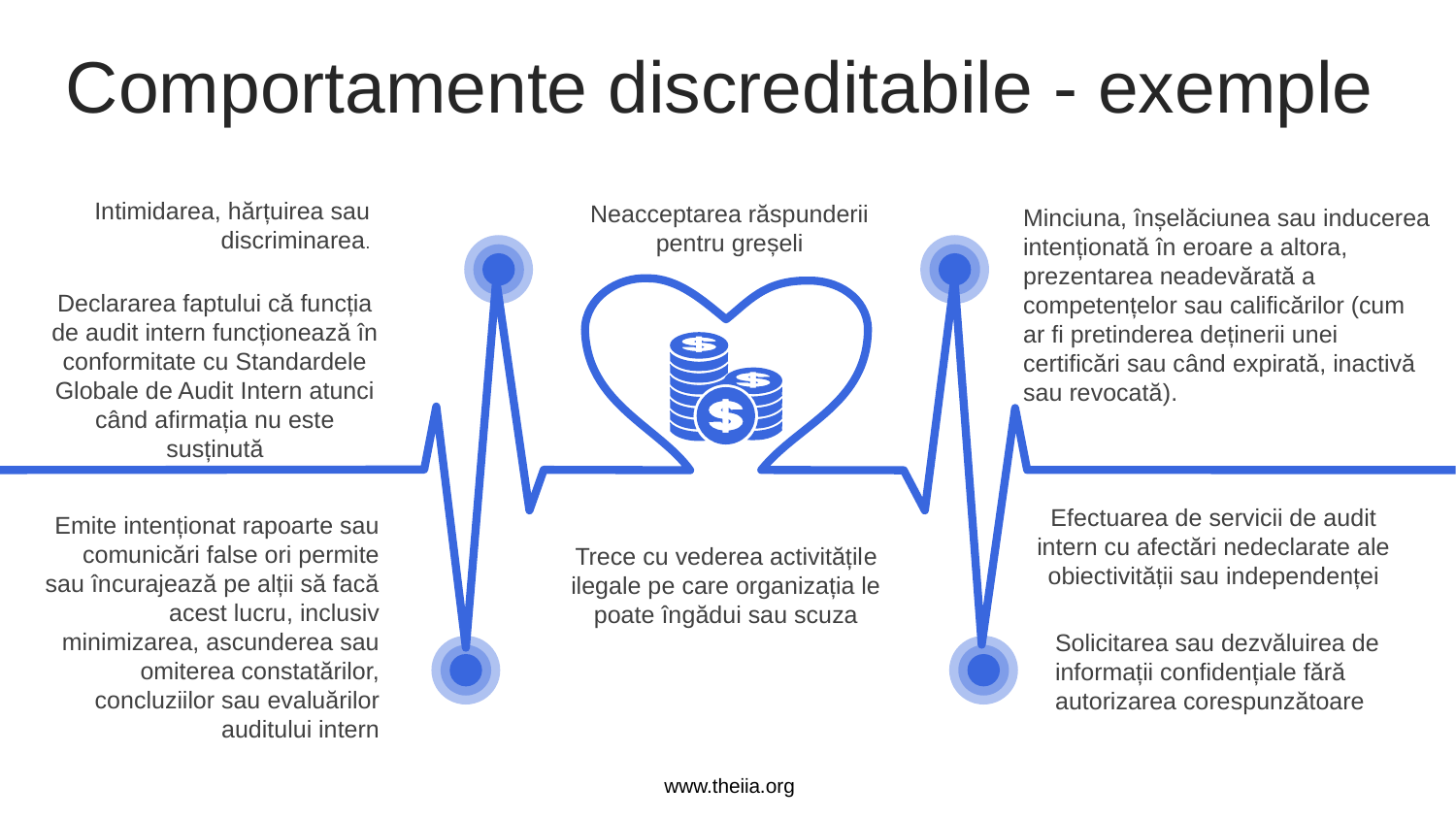

Comportamente discreditabile - exemple
Intimidarea, hărțuirea sau discriminarea.
Neacceptarea răspunderii pentru greșeli
Minciuna, înșelăciunea sau inducerea intenționată în eroare a altora, prezentarea neadevărată a competențelor sau calificărilor (cum ar fi pretinderea deținerii unei certificări sau când expirată, inactivă sau revocată).

Declararea faptului că funcția de audit intern funcționează în conformitate cu Standardele Globale de Audit Intern atunci când afirmația nu este susținută

Efectuarea de servicii de audit intern cu afectări nedeclarate ale obiectivității sau independenței
Emite intenționat rapoarte sau comunicări false ori permite sau încurajează pe alții să facă acest lucru, inclusiv minimizarea, ascunderea sau omiterea constatărilor, concluziilor sau evaluărilor auditului intern
Trece cu vederea activitățile ilegale pe care organizația le poate îngădui sau scuza
Solicitarea sau dezvăluirea de informații confidențiale fără autorizarea corespunzătoare

www.theiia.org